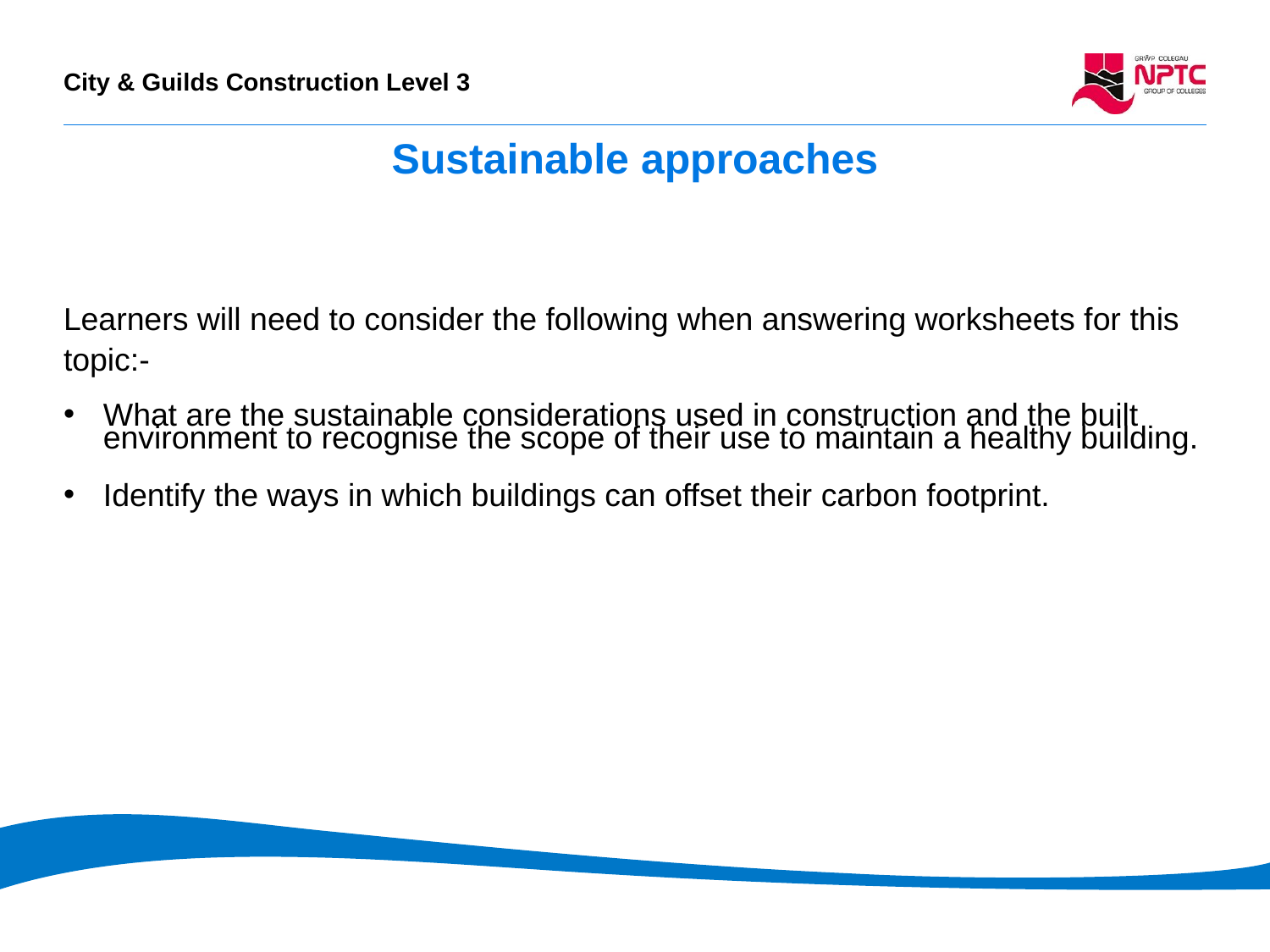

# Sustainable approaches

Learners will need to consider the following when answering worksheets for this topic:-
What are the sustainable considerations used in construction and the built environment to recognise the scope of their use to maintain a healthy building.
Identify the ways in which buildings can offset their carbon footprint.